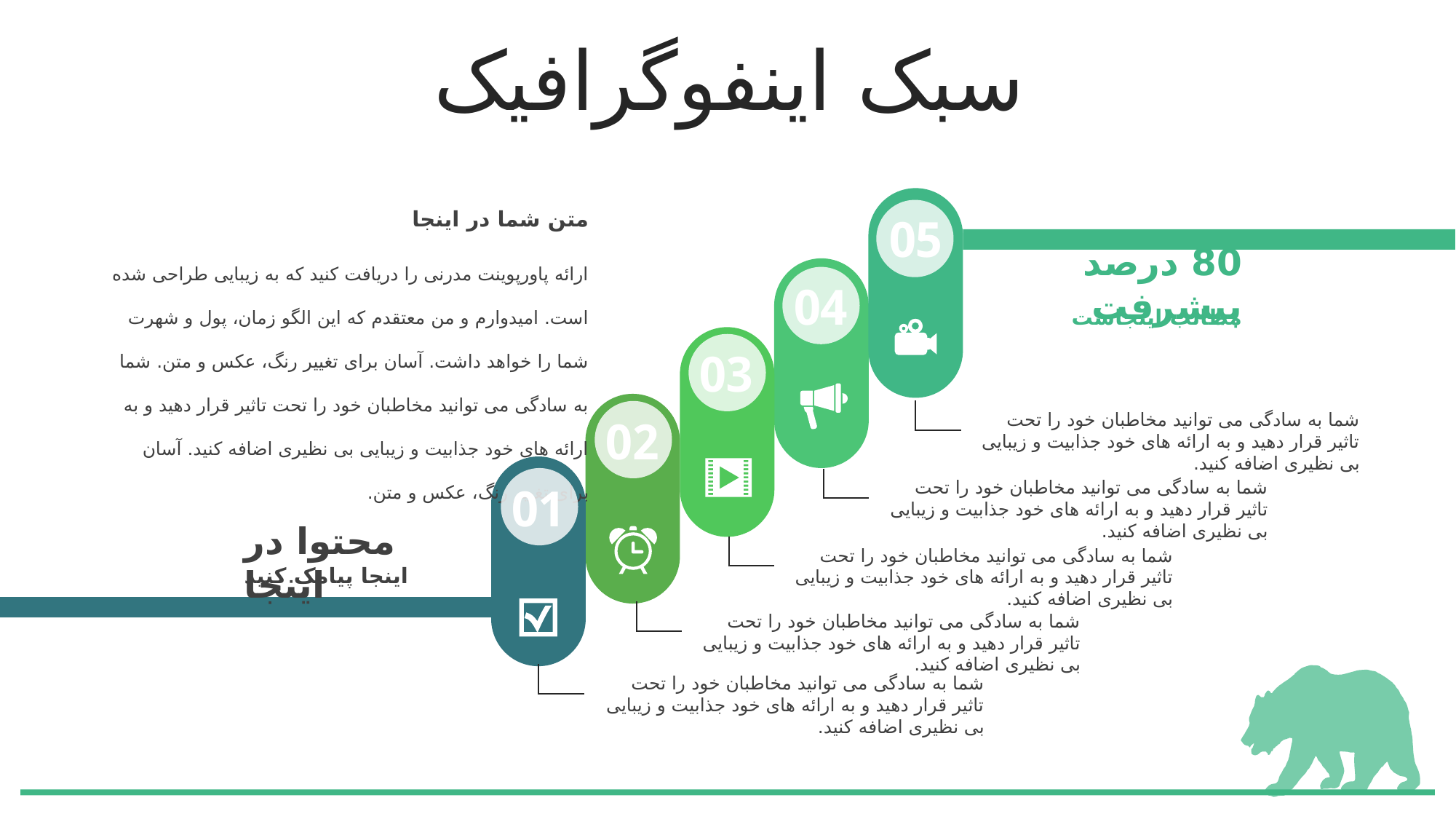

سبک اینفوگرافیک

متن شما در اینجا
ارائه پاورپوینت مدرنی را دریافت کنید که به زیبایی طراحی شده است. امیدوارم و من معتقدم که این الگو زمان، پول و شهرت شما را خواهد داشت. آسان برای تغییر رنگ، عکس و متن. شما به سادگی می توانید مخاطبان خود را تحت تاثیر قرار دهید و به ارائه های خود جذابیت و زیبایی بی نظیری اضافه کنید. آسان برای تغییر رنگ، عکس و متن.
05

80 درصد پیشرفت
مطالب اینجاست

04

03

شما به سادگی می توانید مخاطبان خود را تحت تاثیر قرار دهید و به ارائه های خود جذابیت و زیبایی بی نظیری اضافه کنید.
02

شما به سادگی می توانید مخاطبان خود را تحت تاثیر قرار دهید و به ارائه های خود جذابیت و زیبایی بی نظیری اضافه کنید.
01
محتوا در اینجا
اینجا پیامک کنید

شما به سادگی می توانید مخاطبان خود را تحت تاثیر قرار دهید و به ارائه های خود جذابیت و زیبایی بی نظیری اضافه کنید.

شما به سادگی می توانید مخاطبان خود را تحت تاثیر قرار دهید و به ارائه های خود جذابیت و زیبایی بی نظیری اضافه کنید.

شما به سادگی می توانید مخاطبان خود را تحت تاثیر قرار دهید و به ارائه های خود جذابیت و زیبایی بی نظیری اضافه کنید.